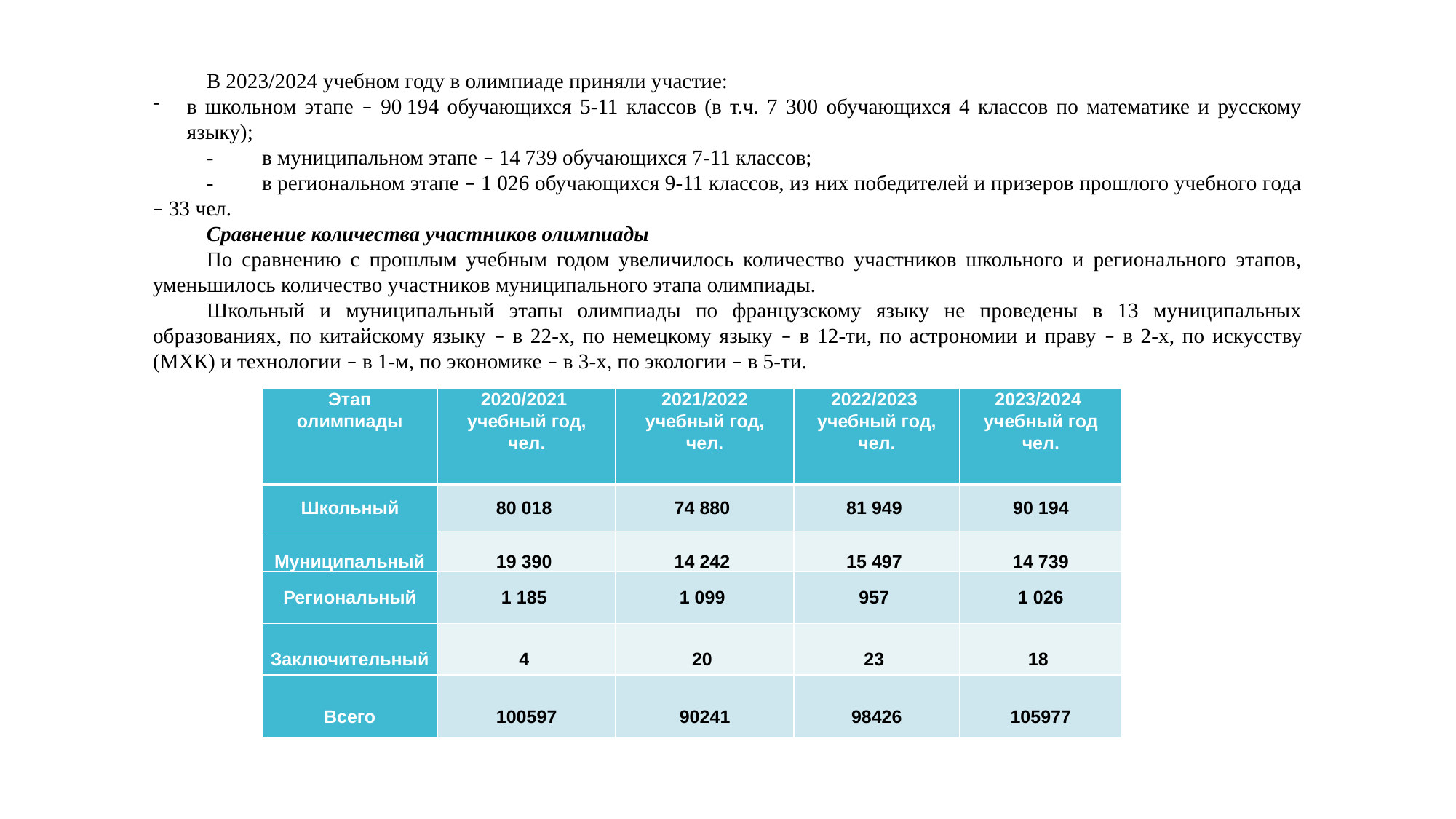

В 2023/2024 учебном году в олимпиаде приняли участие:
в школьном этапе – 90 194 обучающихся 5-11 классов (в т.ч. 7 300 обучающихся 4 классов по математике и русскому языку);
-	в муниципальном этапе – 14 739 обучающихся 7-11 классов;
-	в региональном этапе – 1 026 обучающихся 9-11 классов, из них победителей и призеров прошлого учебного года – 33 чел.
Сравнение количества участников олимпиады
По сравнению с прошлым учебным годом увеличилось количество участников школьного и регионального этапов, уменьшилось количество участников муниципального этапа олимпиады.
Школьный и муниципальный этапы олимпиады по французскому языку не проведены в 13 муниципальных образованиях, по китайскому языку – в 22-х, по немецкому языку – в 12-ти, по астрономии и праву – в 2-х, по искусству (МХК) и технологии – в 1-м, по экономике – в 3-х, по экологии – в 5-ти.
| Этап олимпиады | 2020/2021 учебный год, чел. | 2021/2022 учебный год, чел. | 2022/2023 учебный год, чел. | 2023/2024 учебный год чел. |
| --- | --- | --- | --- | --- |
| Школьный | 80 018 | 74 880 | 81 949 | 90 194 |
| Муниципальный | 19 390 | 14 242 | 15 497 | 14 739 |
| Региональный | 1 185 | 1 099 | 957 | 1 026 |
| Заключительный | 4 | 20 | 23 | 18 |
| Всего | 100597 | 90241 | 98426 | 105977 |